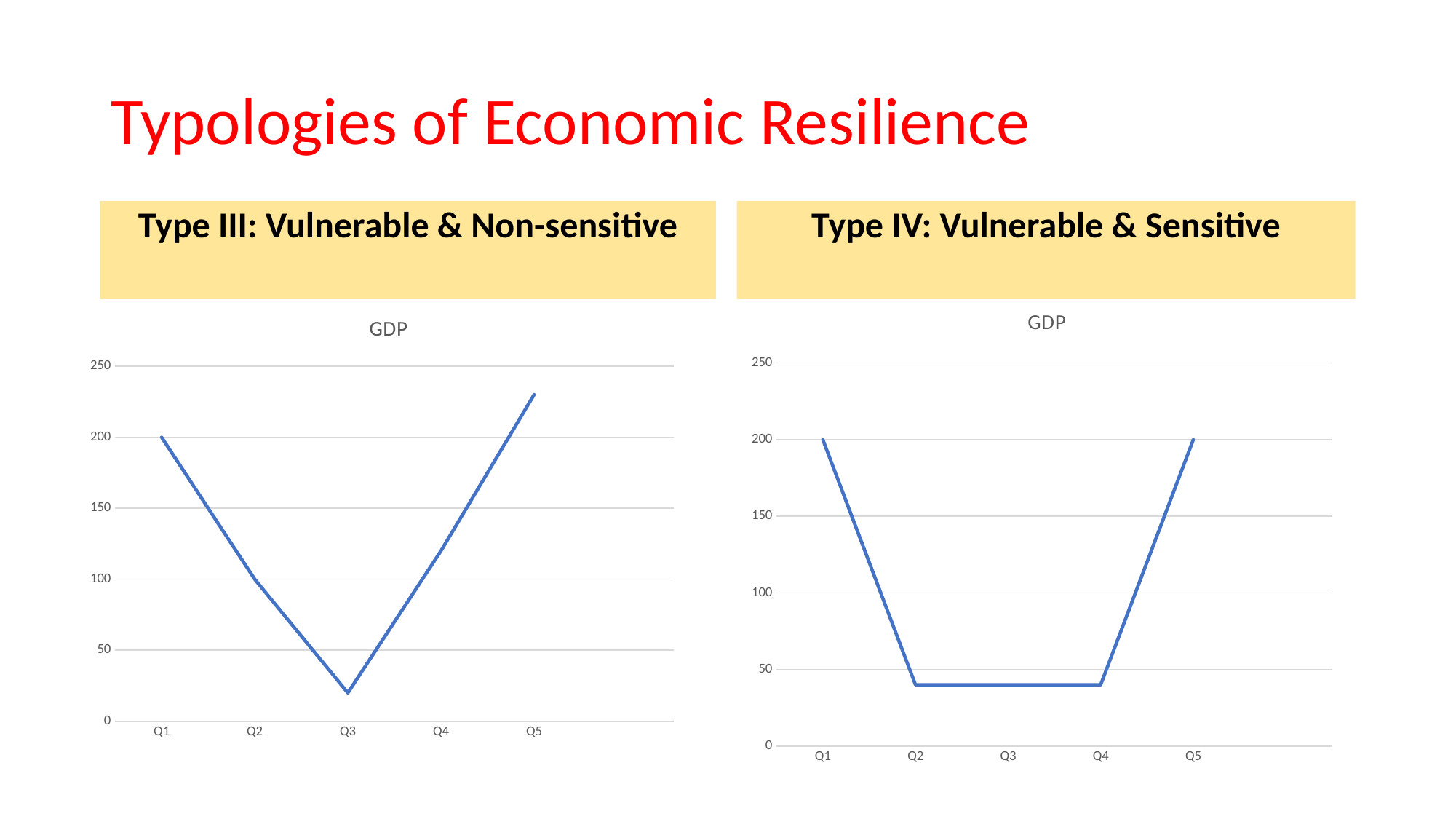

# Typologies of Economic Resilience
Type III: Vulnerable & Non-sensitive
Type IV: Vulnerable & Sensitive

### Chart:

| Category | GDP |
|---|---|
| Q1 | 200.0 |
| Q2 | 40.0 |
| Q3 | 40.0 |
| Q4 | 40.0 |
| Q5 | 200.0 |

### Chart:

| Category | GDP |
|---|---|
| Q1 | 200.0 |
| Q2 | 100.0 |
| Q3 | 20.0 |
| Q4 | 120.0 |
| Q5 | 230.0 |